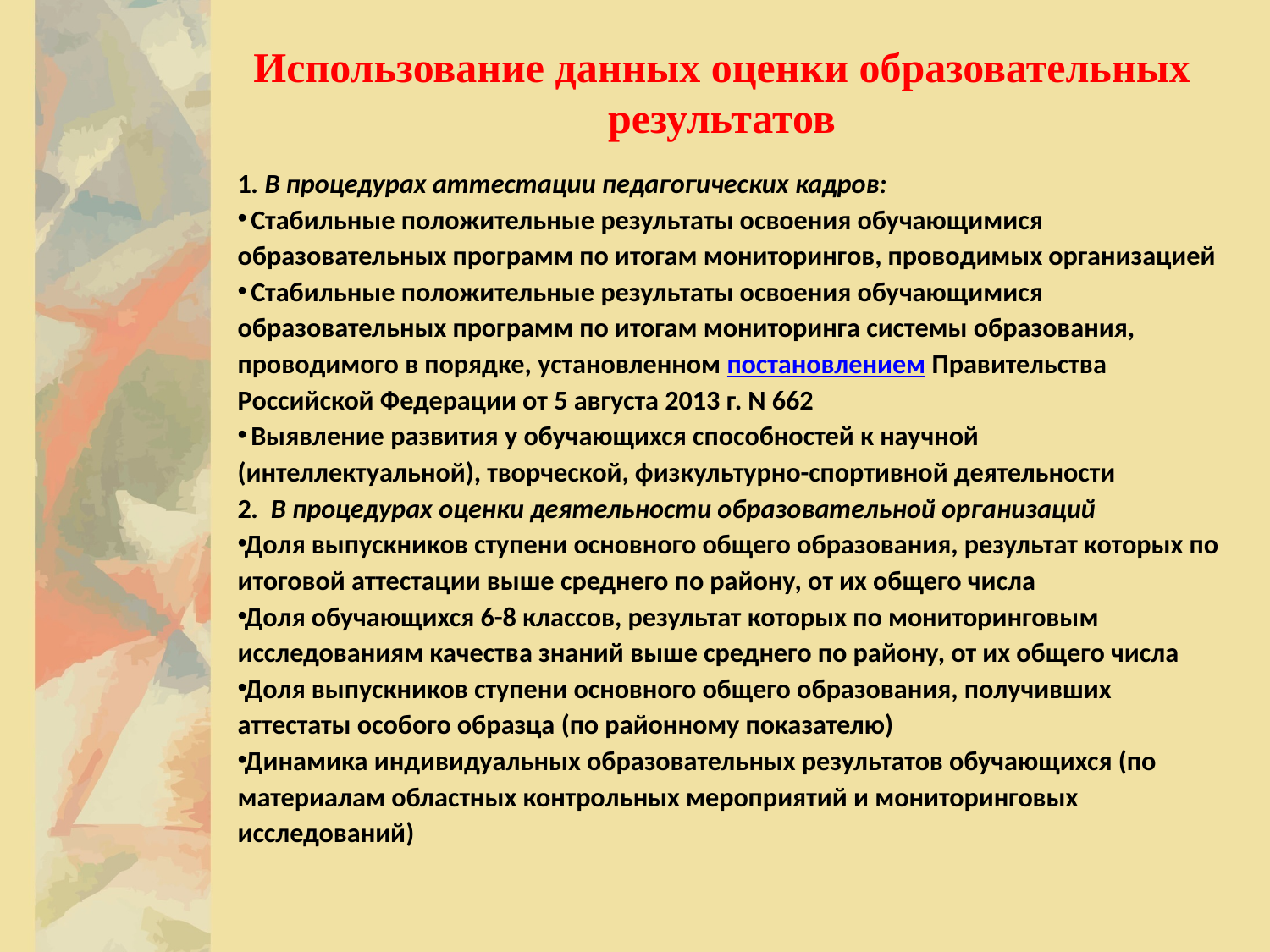

# Использование данных оценки образовательных результатов
1. В процедурах аттестации педагогических кадров:
 Стабильные положительные результаты освоения обучающимися образовательных программ по итогам мониторингов, проводимых организацией
 Стабильные положительные результаты освоения обучающимися образовательных программ по итогам мониторинга системы образования, проводимого в порядке, установленном постановлением Правительства Российской Федерации от 5 августа 2013 г. N 662
 Выявление развития у обучающихся способностей к научной (интеллектуальной), творческой, физкультурно-спортивной деятельности
2.  В процедурах оценки деятельности образовательной организаций
Доля выпускников ступени основного общего образования, результат которых по итоговой аттестации выше среднего по району, от их общего числа
Доля обучающихся 6-8 классов, результат которых по мониторинговым исследованиям качества знаний выше среднего по району, от их общего числа
Доля выпускников ступени основного общего образования, получивших аттестаты особого образца (по районному показателю)
Динамика индивидуальных образовательных результатов обучающихся (по материалам областных контрольных мероприятий и мониторинговых исследований)